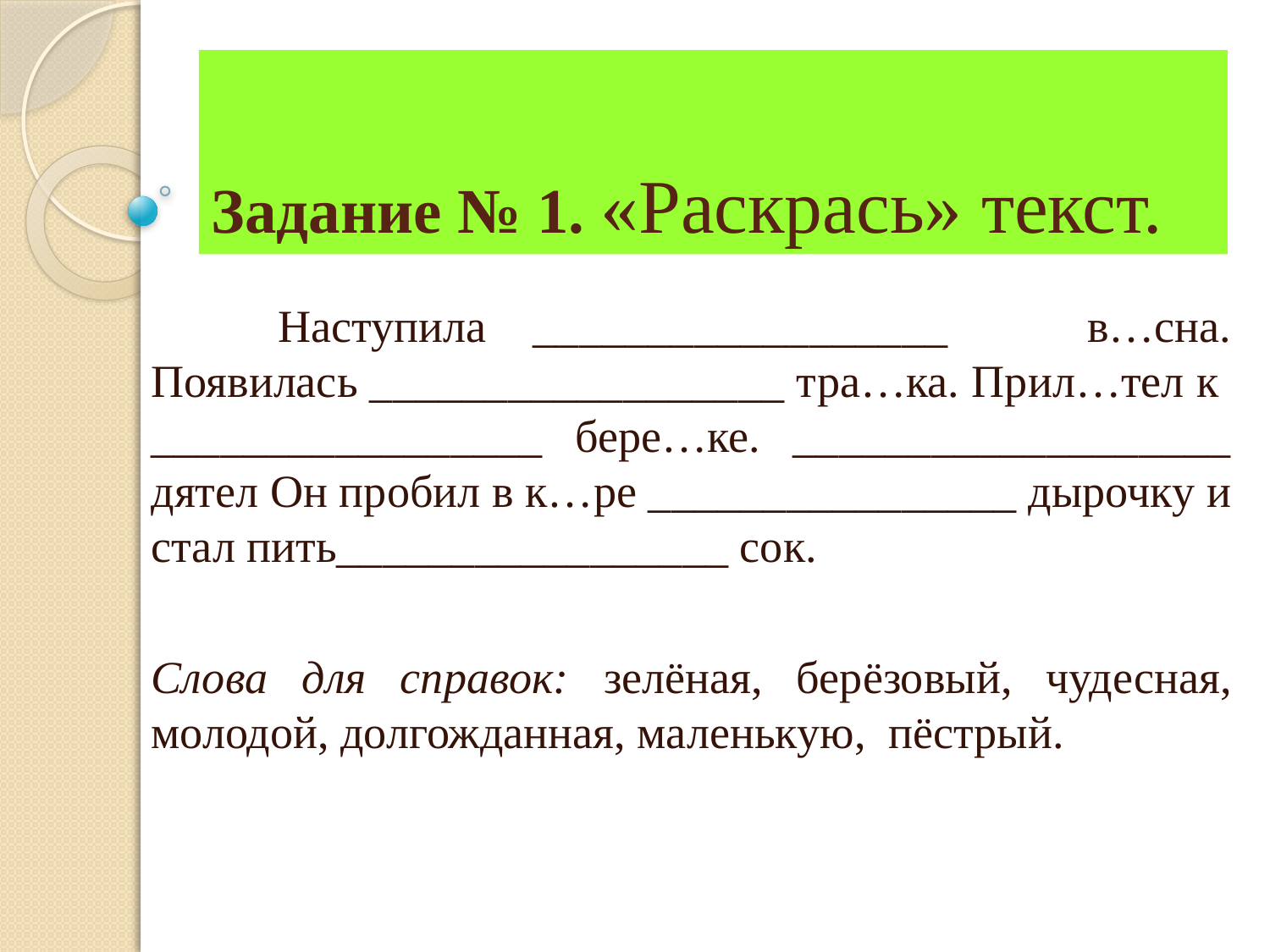

# Задание № 1. «Раскрась» текст.
	Наступила __________________   в…сна. Появилась __________________ тра…ка. Прил…тел к  _________________ бере…ке. ___________________ дятел Он пробил в к…ре ________________ дырочку и стал пить_________________ сок.

Слова для справок: зелёная, берёзовый, чудесная, молодой, долгожданная, маленькую,  пёстрый.